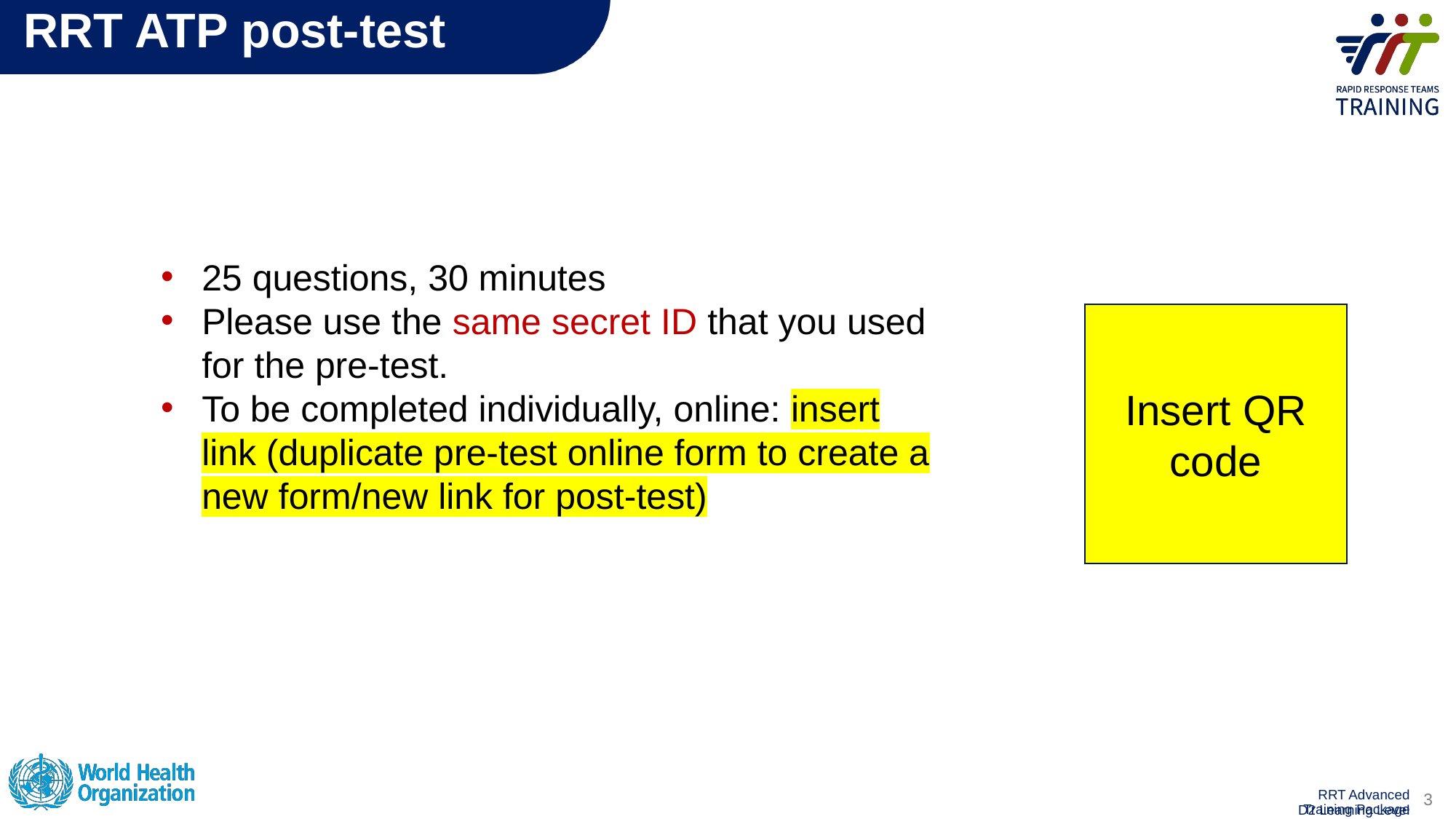

RRT ATP post-test

25 questions, 30 minutes
Please use the same secret ID that you used for the pre-test.
To be completed individually, online: insert link (duplicate pre-test online form to create a new form/new link for post-test)

Insert QR code